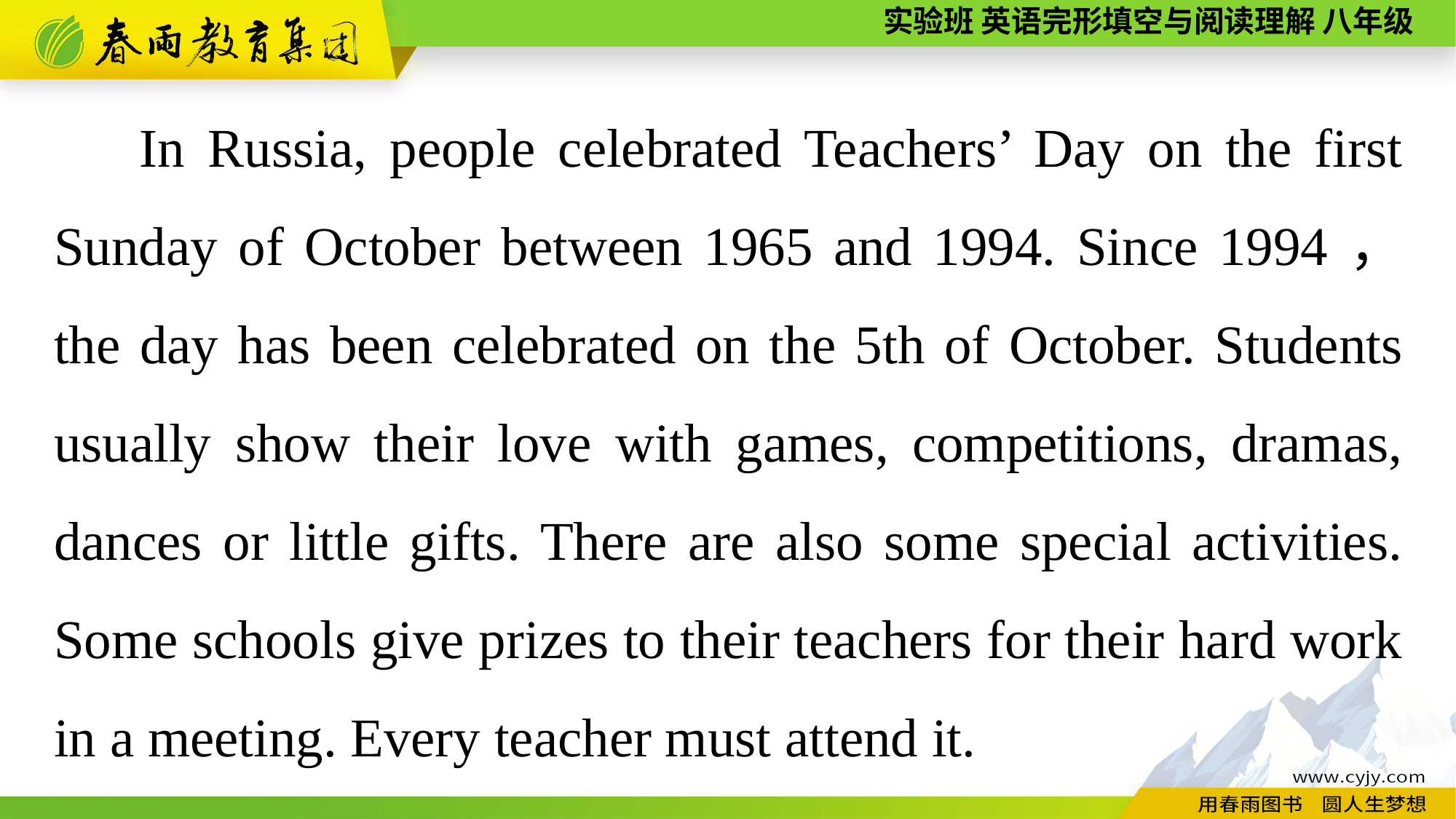

In Russia, people celebrated Teachers’ Day on the first Sunday of October between 1965 and 1994. Since 1994， the day has been celebrated on the 5th of October. Students usually show their love with games, competitions, dramas, dances or little gifts. There are also some special activities. Some schools give prizes to their teachers for their hard work in a meeting. Every teacher must attend it.